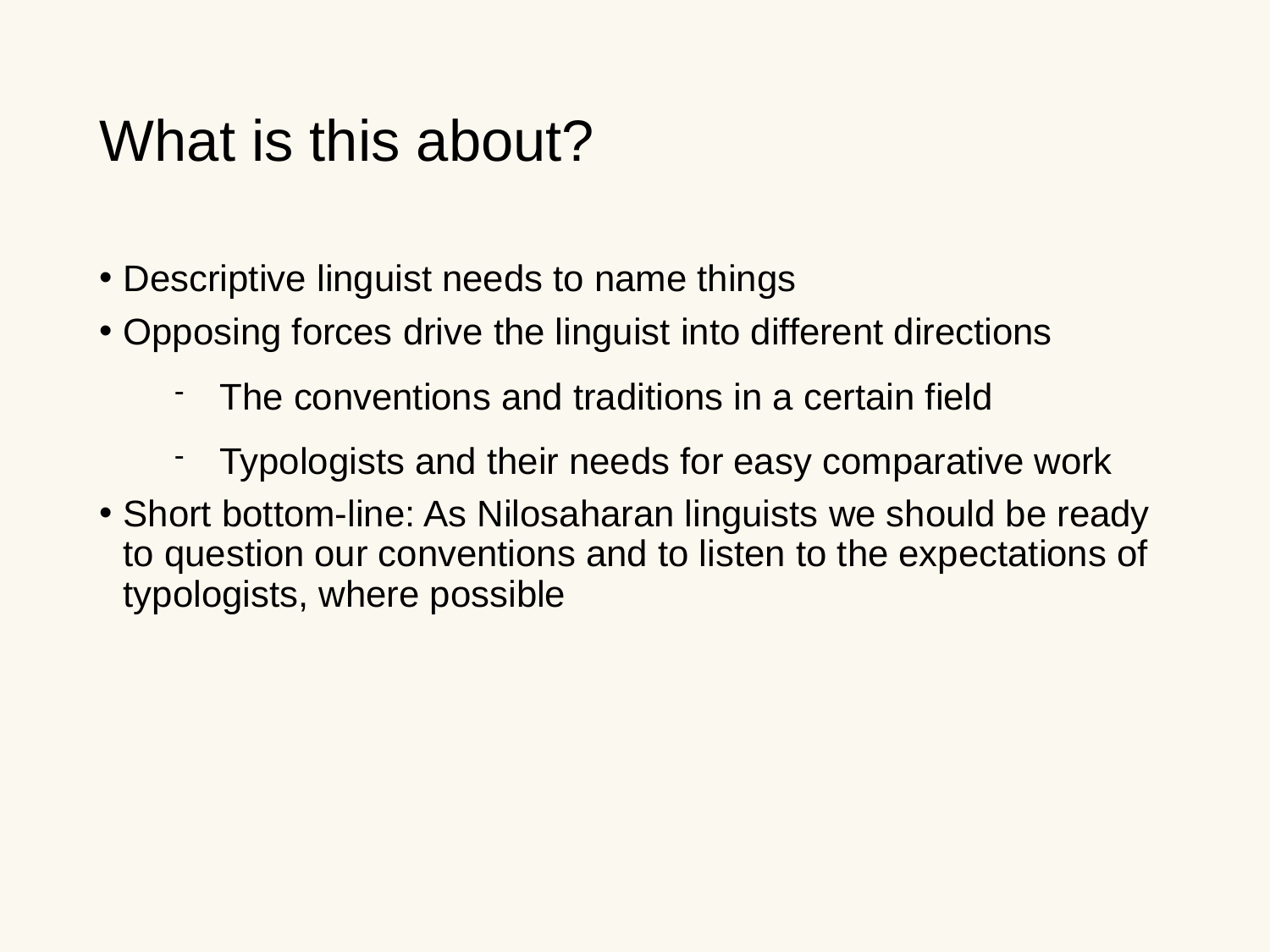

What is this about?
Descriptive linguist needs to name things
Opposing forces drive the linguist into different directions
The conventions and traditions in a certain field
Typologists and their needs for easy comparative work
Short bottom-line: As Nilosaharan linguists we should be ready to question our conventions and to listen to the expectations of typologists, where possible